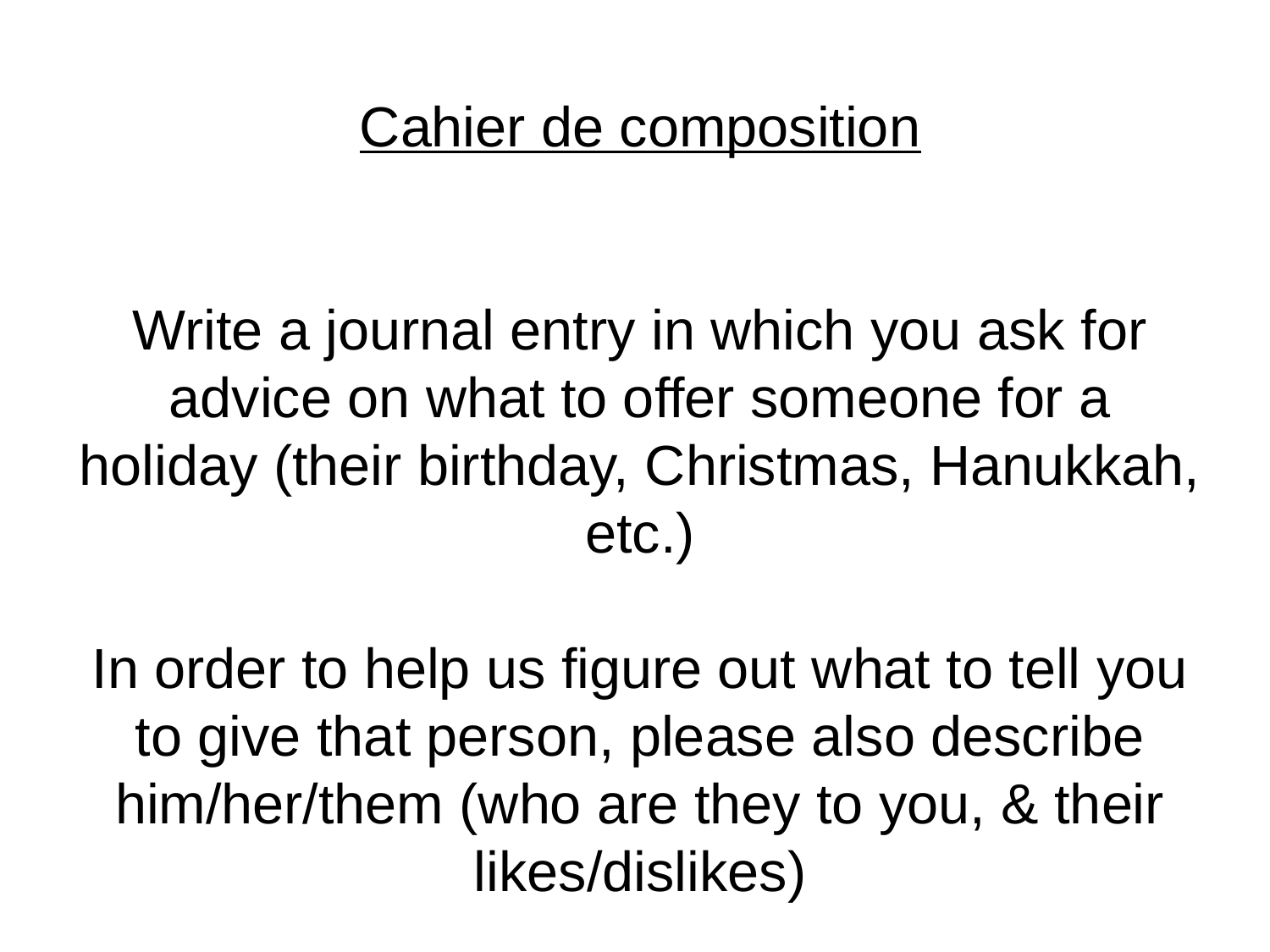

Cahier de composition

Write a journal entry in which you ask for advice on what to offer someone for a holiday (their birthday, Christmas, Hanukkah, etc.)

In order to help us figure out what to tell you to give that person, please also describe him/her/them (who are they to you, & their likes/dislikes)